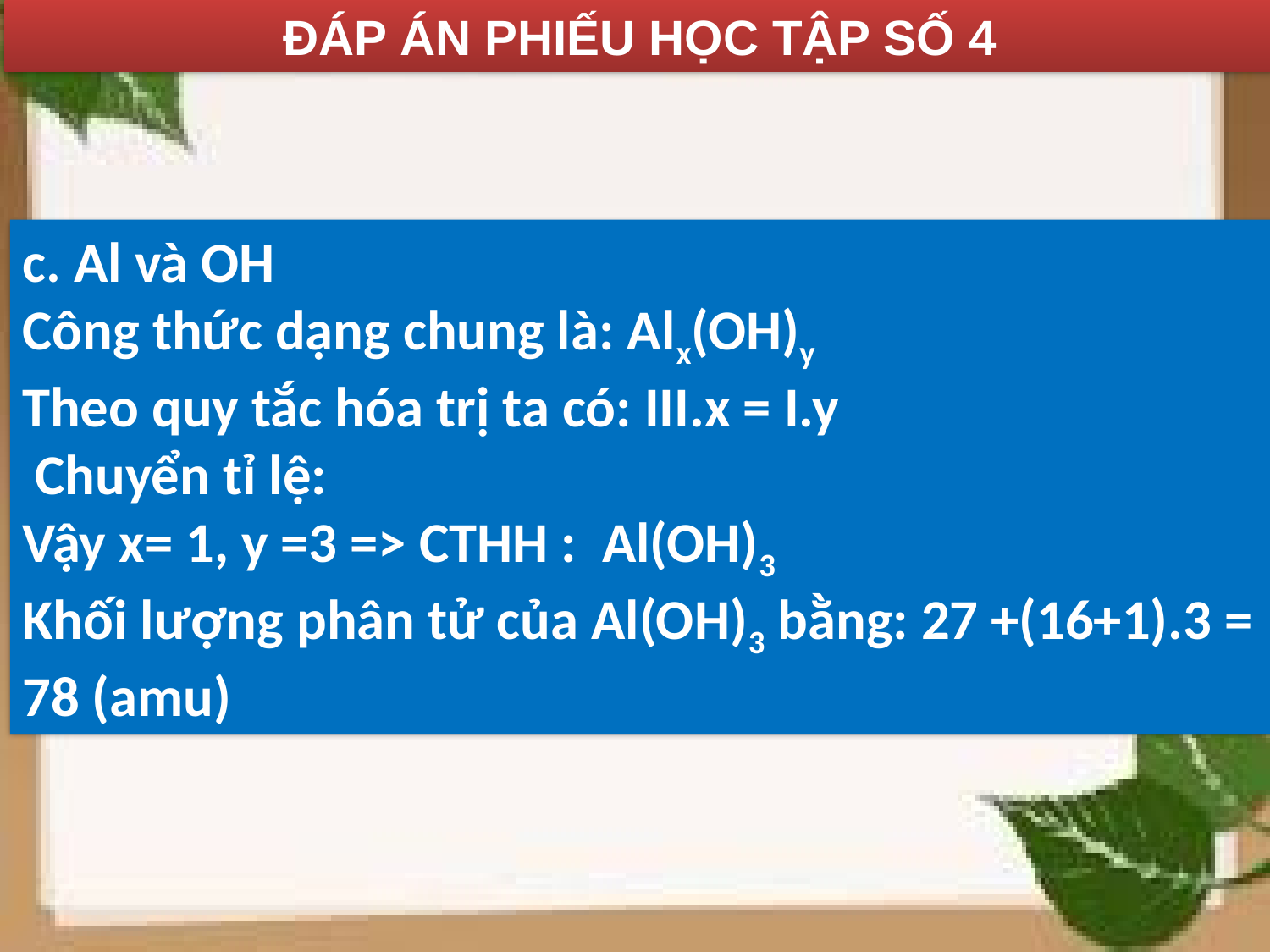

ĐÁP ÁN PHIẾU HỌC TẬP SỐ 4
c. Al và OH
Công thức dạng chung là: Alx(OH)y
Theo quy tắc hóa trị ta có: III.x = I.y
 Chuyển tỉ lệ:
Vậy x= 1, y =3 => CTHH :  Al(OH)3
Khối lượng phân tử của Al(OH)3 bằng: 27 +(16+1).3 = 78 (amu)